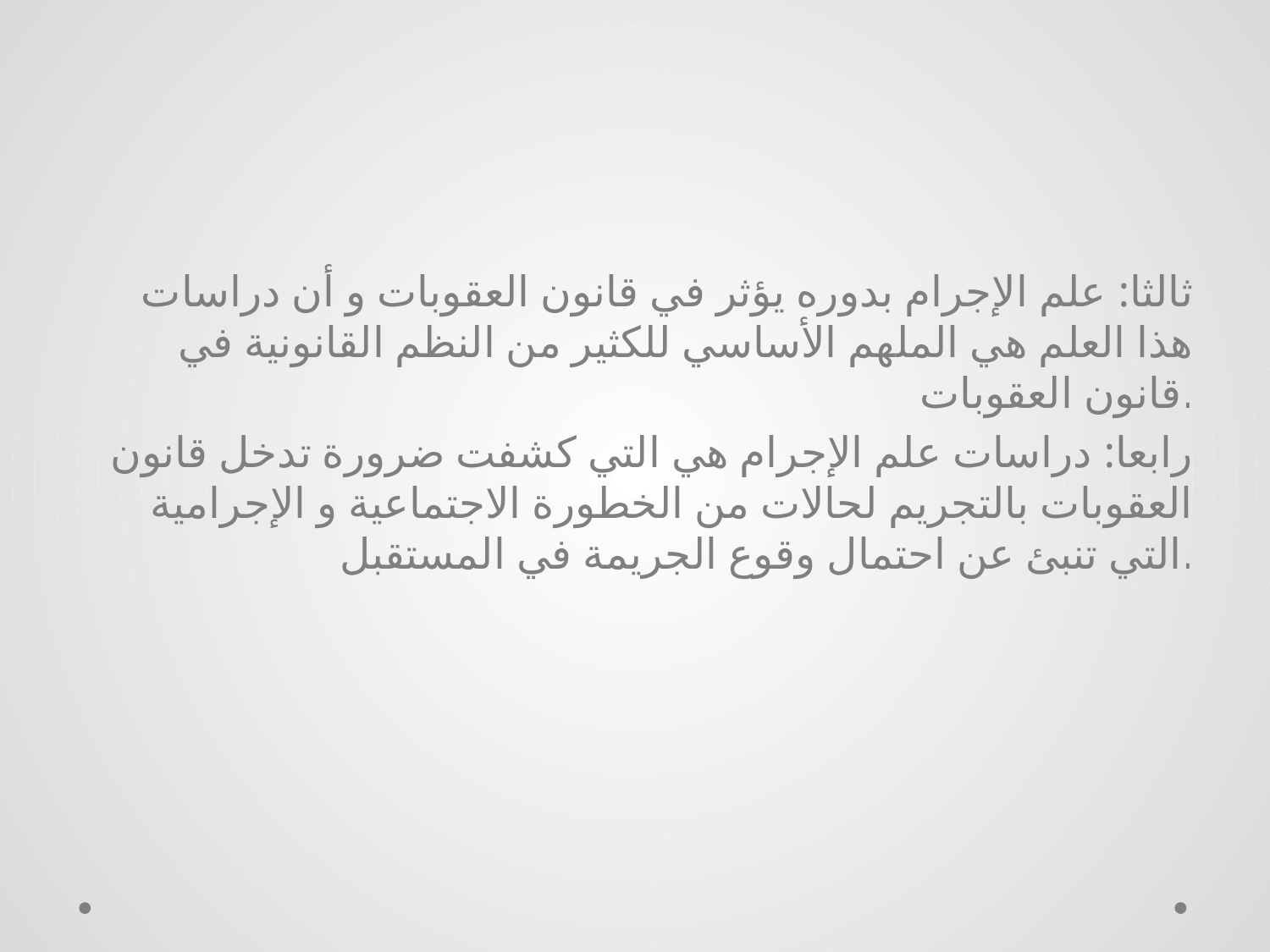

ثالثا: علم الإجرام بدوره يؤثر في قانون العقوبات و أن دراسات هذا العلم هي الملهم الأساسي للكثير من النظم القانونية في قانون العقوبات.
رابعا: دراسات علم الإجرام هي التي كشفت ضرورة تدخل قانون العقوبات بالتجريم لحالات من الخطورة الاجتماعية و الإجرامية التي تنبئ عن احتمال وقوع الجريمة في المستقبل.